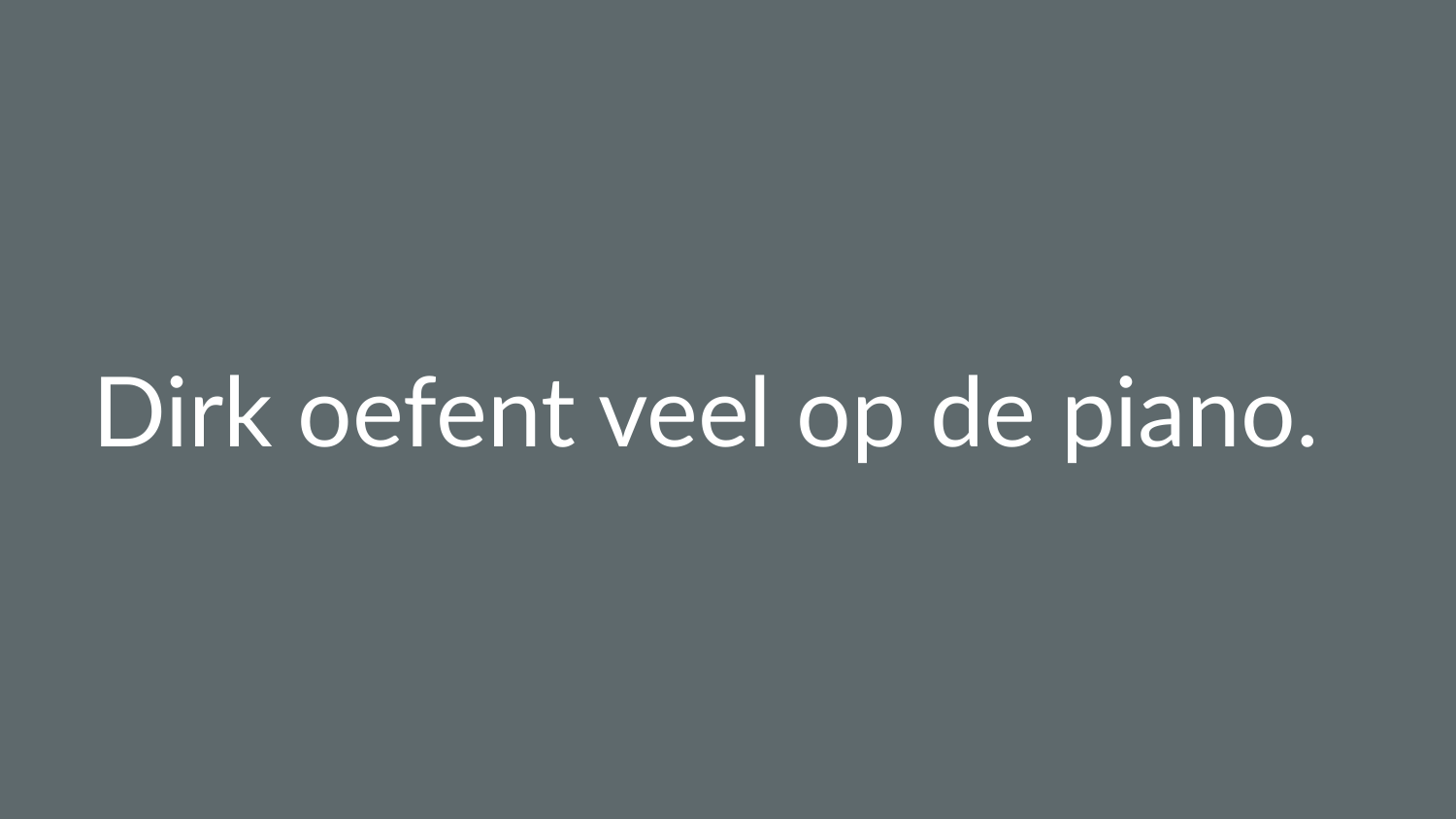

# Dirk oefent veel op de piano.